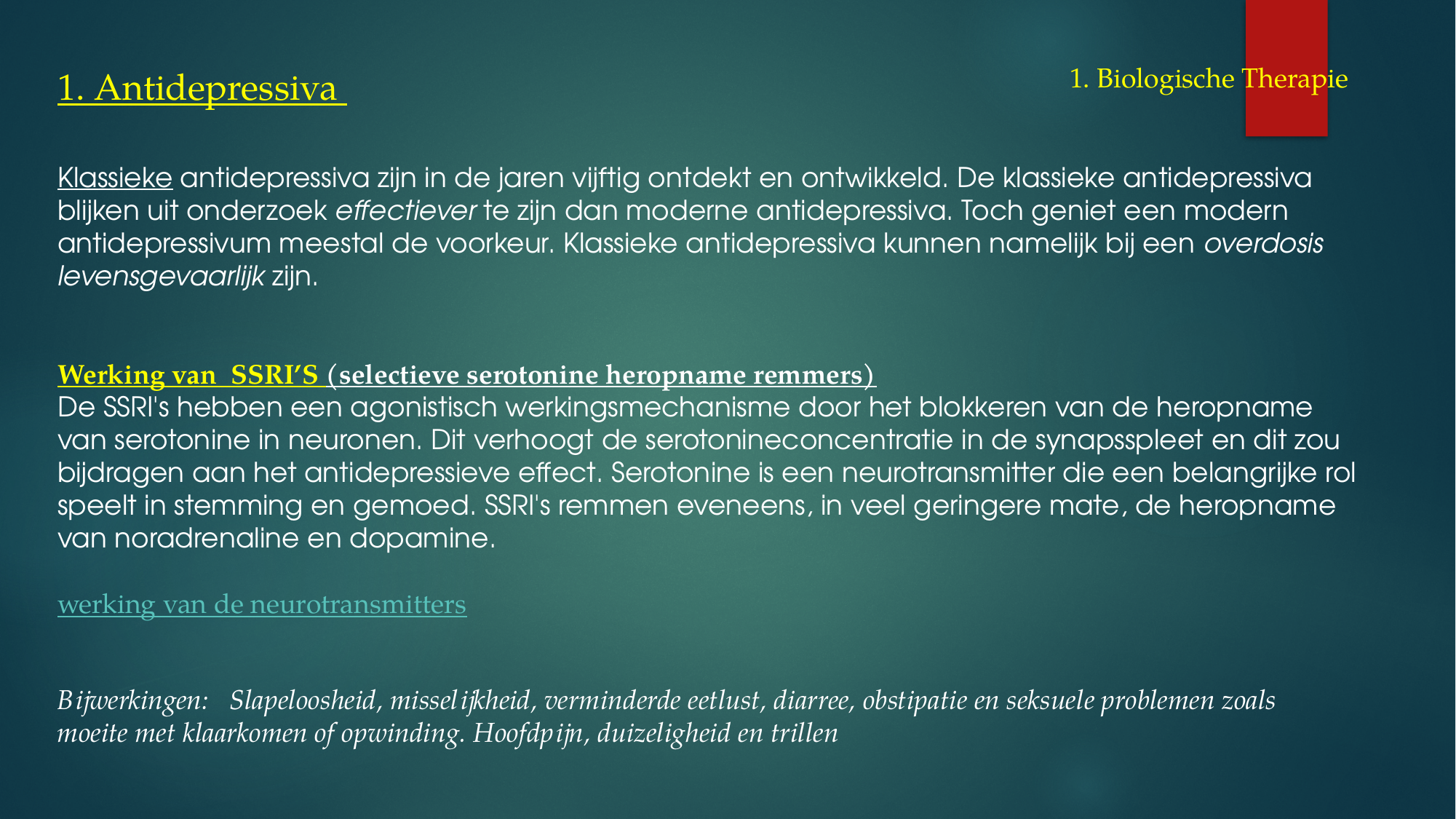

1. Biologische Therapie
1. Antidepressiva
Klassieke antidepressiva zijn in de jaren vijftig ontdekt en ontwikkeld. De klassieke antidepressiva blijken uit onderzoek effectiever te zijn dan moderne antidepressiva. Toch geniet een modern antidepressivum meestal de voorkeur. Klassieke antidepressiva kunnen namelijk bij een overdosis levensgevaarlijk zijn.

Werking van  SSRI’S (selectieve serotonine heropname remmers)
De SSRI's hebben een agonistisch werkingsmechanisme door het blokkeren van de heropname van serotonine in neuronen. Dit verhoogt de serotonineconcentratie in de synapsspleet en dit zou bijdragen aan het antidepressieve effect. Serotonine is een neurotransmitter die een belangrijke rol speelt in stemming en gemoed. SSRI's remmen eveneens, in veel geringere mate, de heropname van noradrenaline en dopamine.

werking van de neurotransmitters

Bijwerkingen:   Slapeloosheid, misselijkheid, verminderde eetlust, diarree, obstipatie en seksuele problemen zoals moeite met klaarkomen of opwinding. Hoofdpijn, duizeligheid en trillen